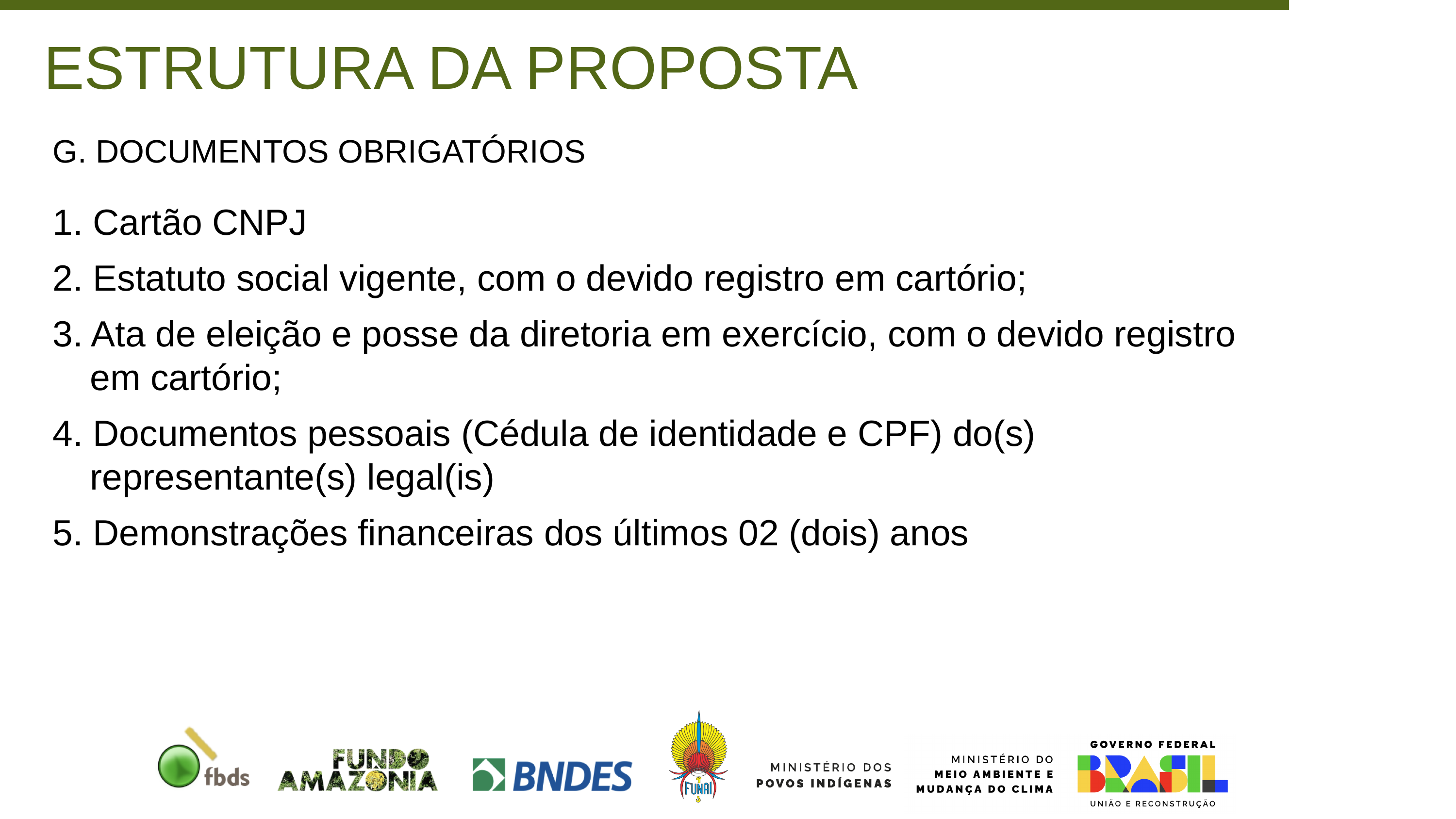

ESTRUTURA DA PROPOSTA
G. DOCUMENTOS OBRIGATÓRIOS

1. Cartão CNPJ
2. Estatuto social vigente, com o devido registro em cartório;
3. Ata de eleição e posse da diretoria em exercício, com o devido registro em cartório;
4. Documentos pessoais (Cédula de identidade e CPF) do(s) representante(s) legal(is)
5. Demonstrações financeiras dos últimos 02 (dois) anos